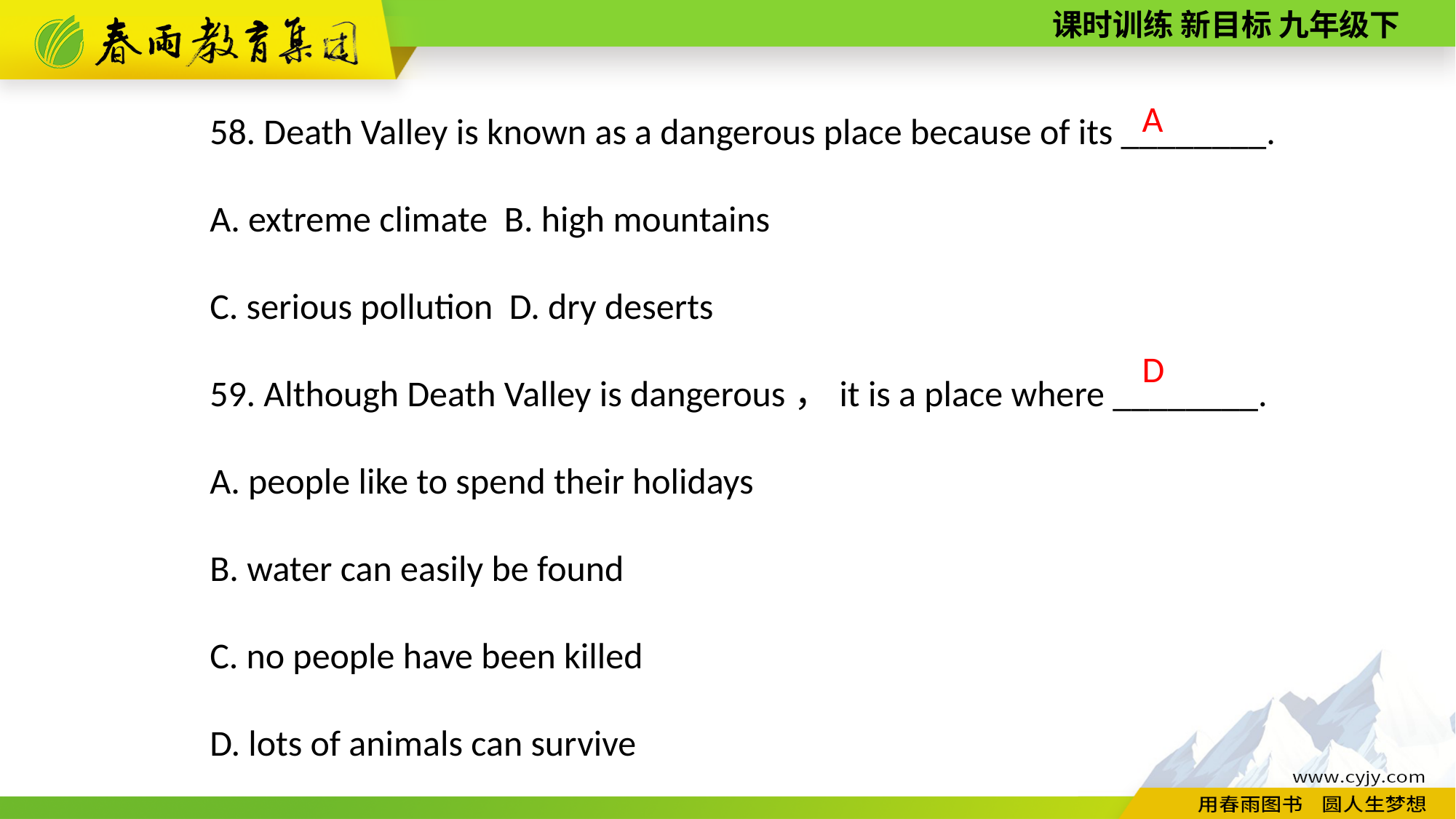

58. Death Valley is known as a dangerous place because of its ________.
A. extreme climate  B. high mountains
C. serious pollution  D. dry deserts
59. Although Death Valley is dangerous，it is a place where ________.
A. people like to spend their holidays
B. water can easily be found
C. no people have been killed
D. lots of animals can survive
A
D